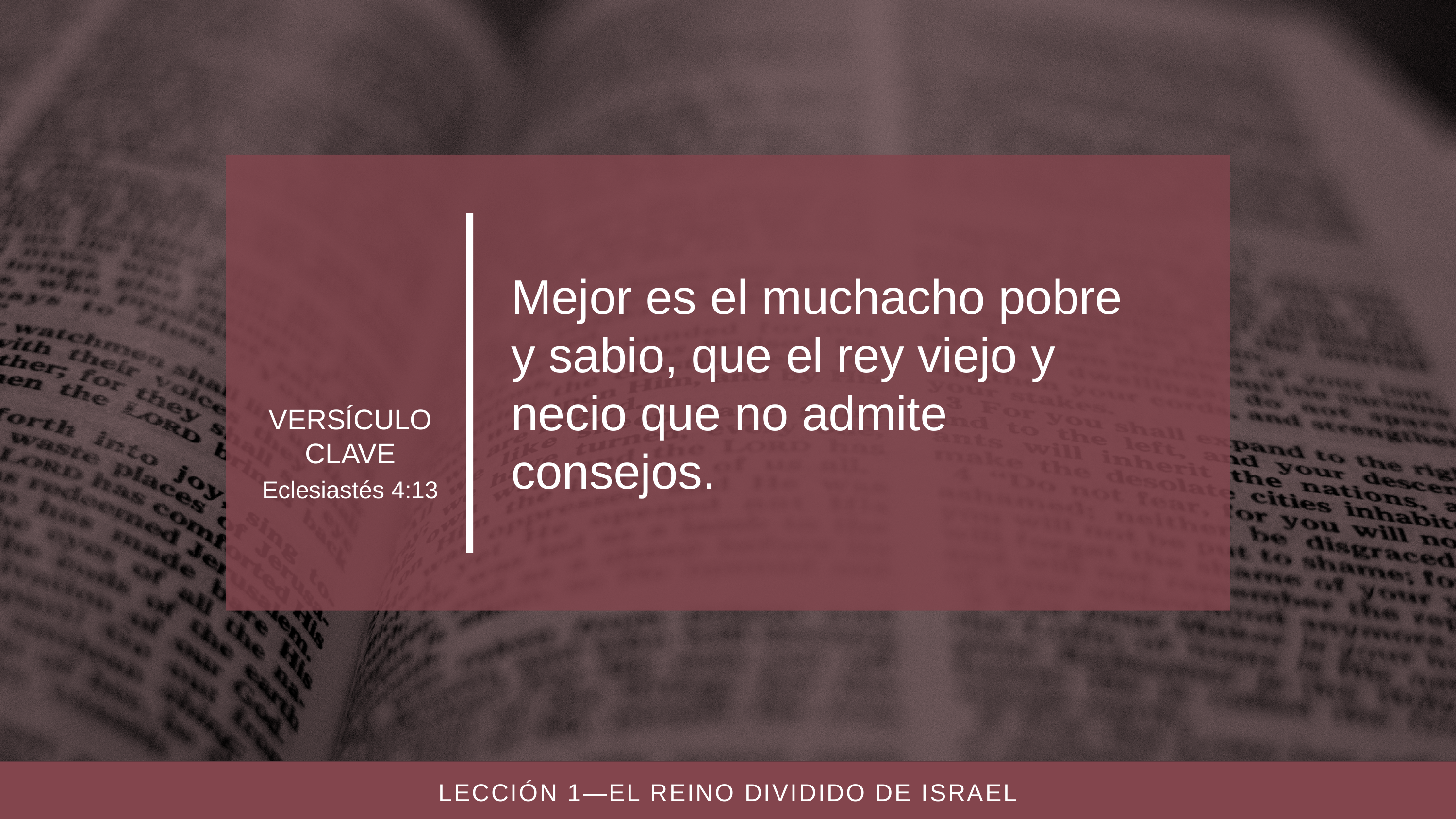

Mejor es el muchacho pobre y sabio, que el rey viejo y necio que no admite consejos.